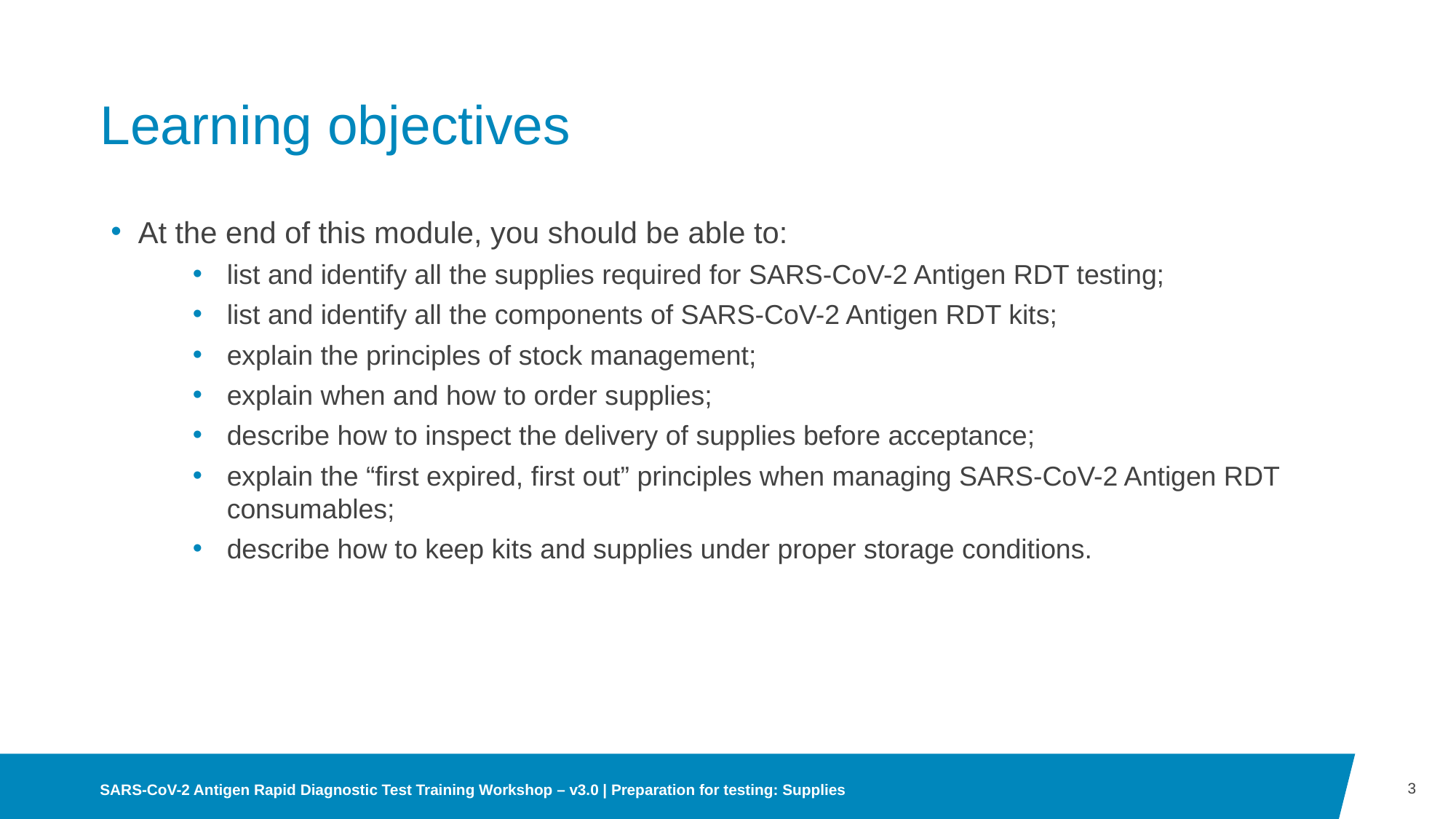

# Learning objectives
At the end of this module, you should be able to:
list and identify all the supplies required for SARS-CoV-2 Antigen RDT testing;
list and identify all the components of SARS-CoV-2 Antigen RDT kits;
explain the principles of stock management;
explain when and how to order supplies;
describe how to inspect the delivery of supplies before acceptance;
explain the “first expired, first out” principles when managing SARS-CoV-2 Antigen RDT consumables;
describe how to keep kits and supplies under proper storage conditions.
3
SARS-CoV-2 Antigen Rapid Diagnostic Test Training Workshop – v3.0 | Preparation for testing: Supplies